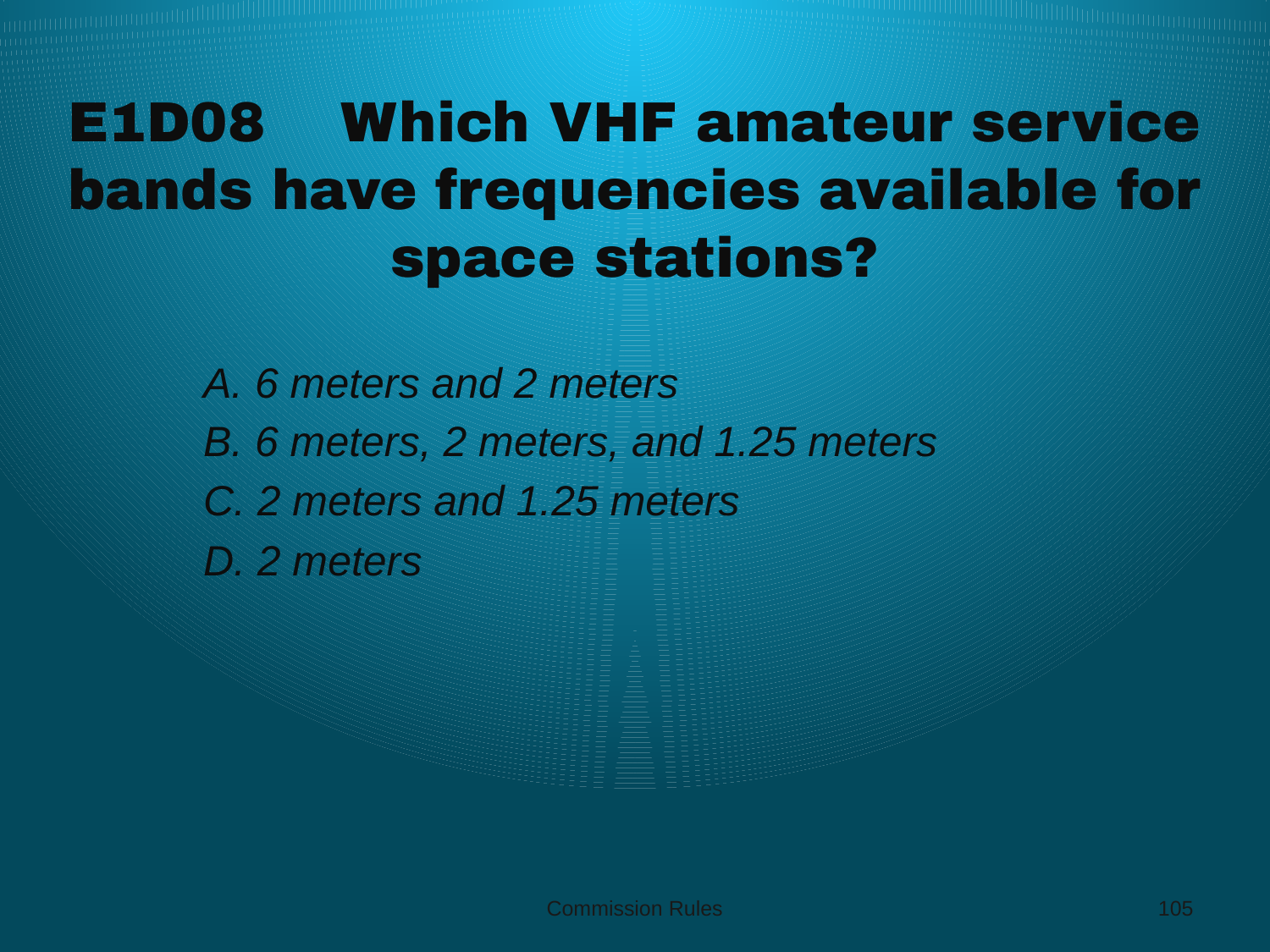

# E1D08    Which VHF amateur service bands have frequencies available for space stations?
A. 6 meters and 2 meters
B. 6 meters, 2 meters, and 1.25 meters
C. 2 meters and 1.25 meters
D. 2 meters
Commission Rules
105